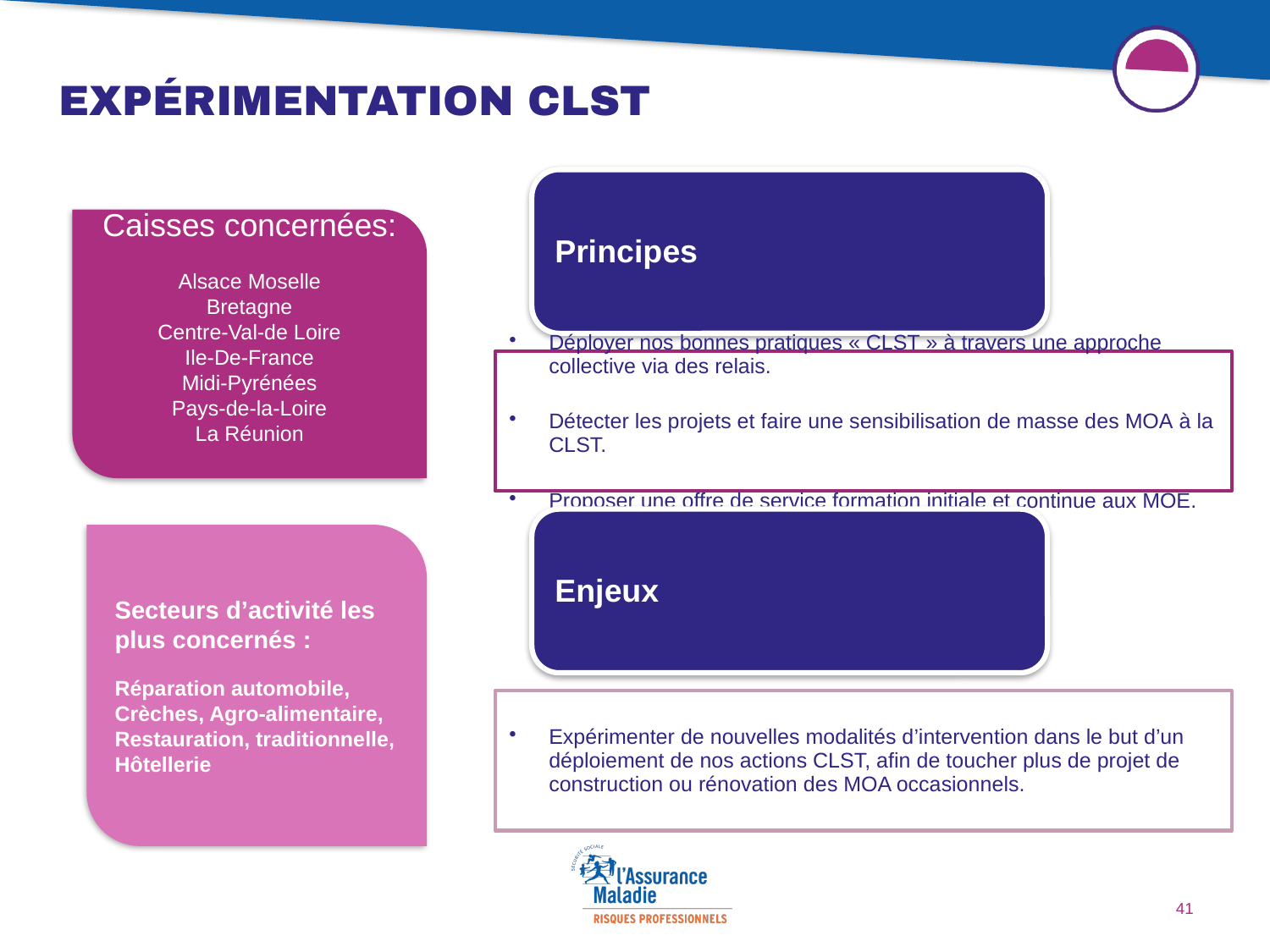

# Expérimentation CLST
Déployer nos bonnes pratiques « CLST » à travers une approche collective via des relais.
Enjeux
Principes
Expérimenter de nouvelles modalités d’intervention dans le but d’un déploiement de nos actions CLST, afin de toucher plus de projet de construction ou rénovation des MOA occasionnels.
Détecter les projets et faire une sensibilisation de masse des MOA à la CLST.
Proposer une offre de service formation initiale et continue aux MOE.
Caisses concernées:

Alsace Moselle
Bretagne
Centre-Val-de Loire
Ile-De-France
Midi-Pyrénées
Pays-de-la-Loire
La Réunion

Secteurs d’activité les plus concernés :
Réparation automobile, Crèches, Agro-alimentaire, Restauration, traditionnelle, Hôtellerie
41